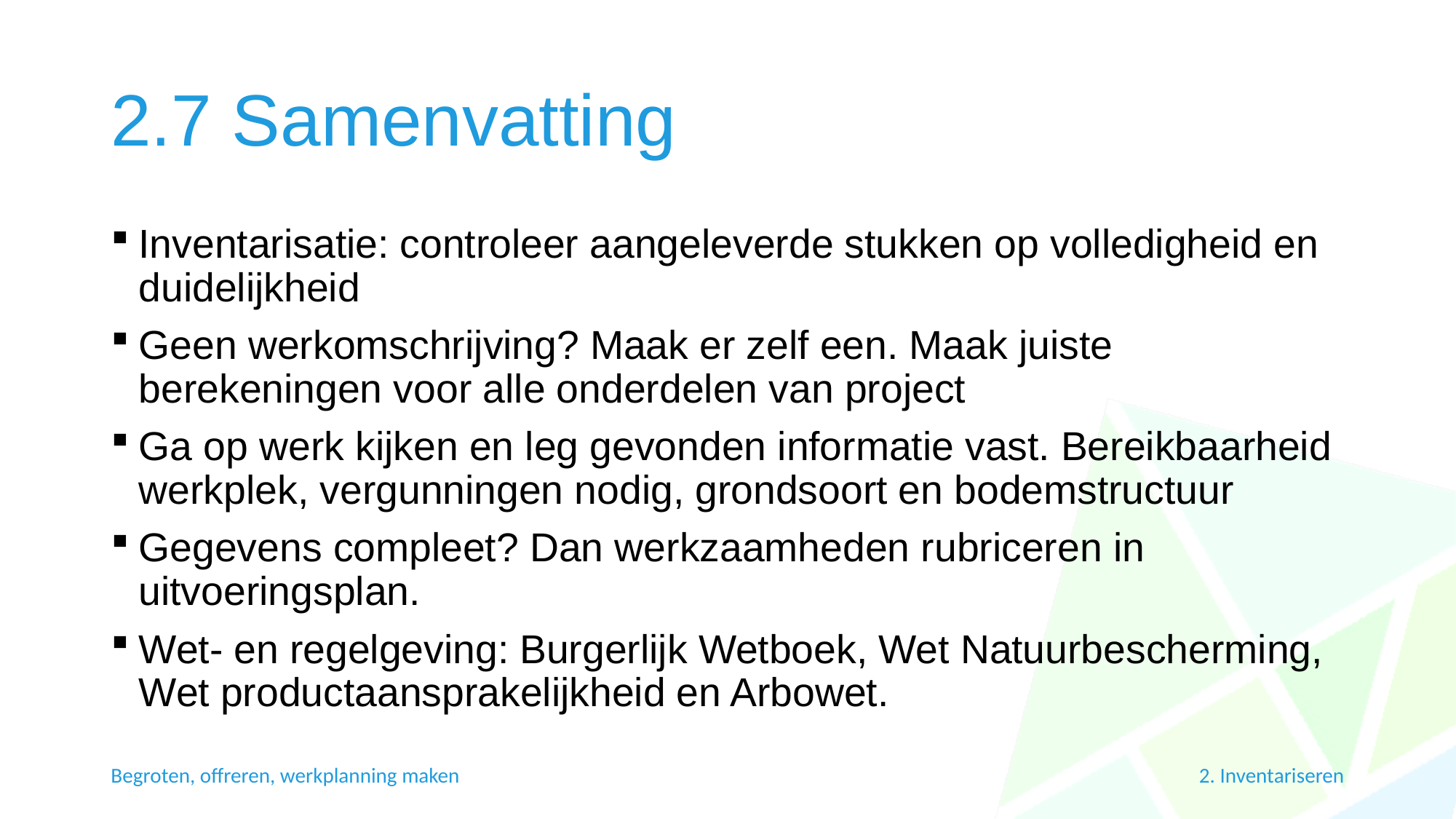

# 2.7 Samenvatting
Inventarisatie: controleer aangeleverde stukken op volledigheid en duidelijkheid
Geen werkomschrijving? Maak er zelf een. Maak juiste berekeningen voor alle onderdelen van project
Ga op werk kijken en leg gevonden informatie vast. Bereikbaarheid werkplek, vergunningen nodig, grondsoort en bodemstructuur
Gegevens compleet? Dan werkzaamheden rubriceren in uitvoeringsplan.
Wet- en regelgeving: Burgerlijk Wetboek, Wet Natuurbescherming, Wet productaansprakelijkheid en Arbowet.
2. Inventariseren
Begroten, offreren, werkplanning maken